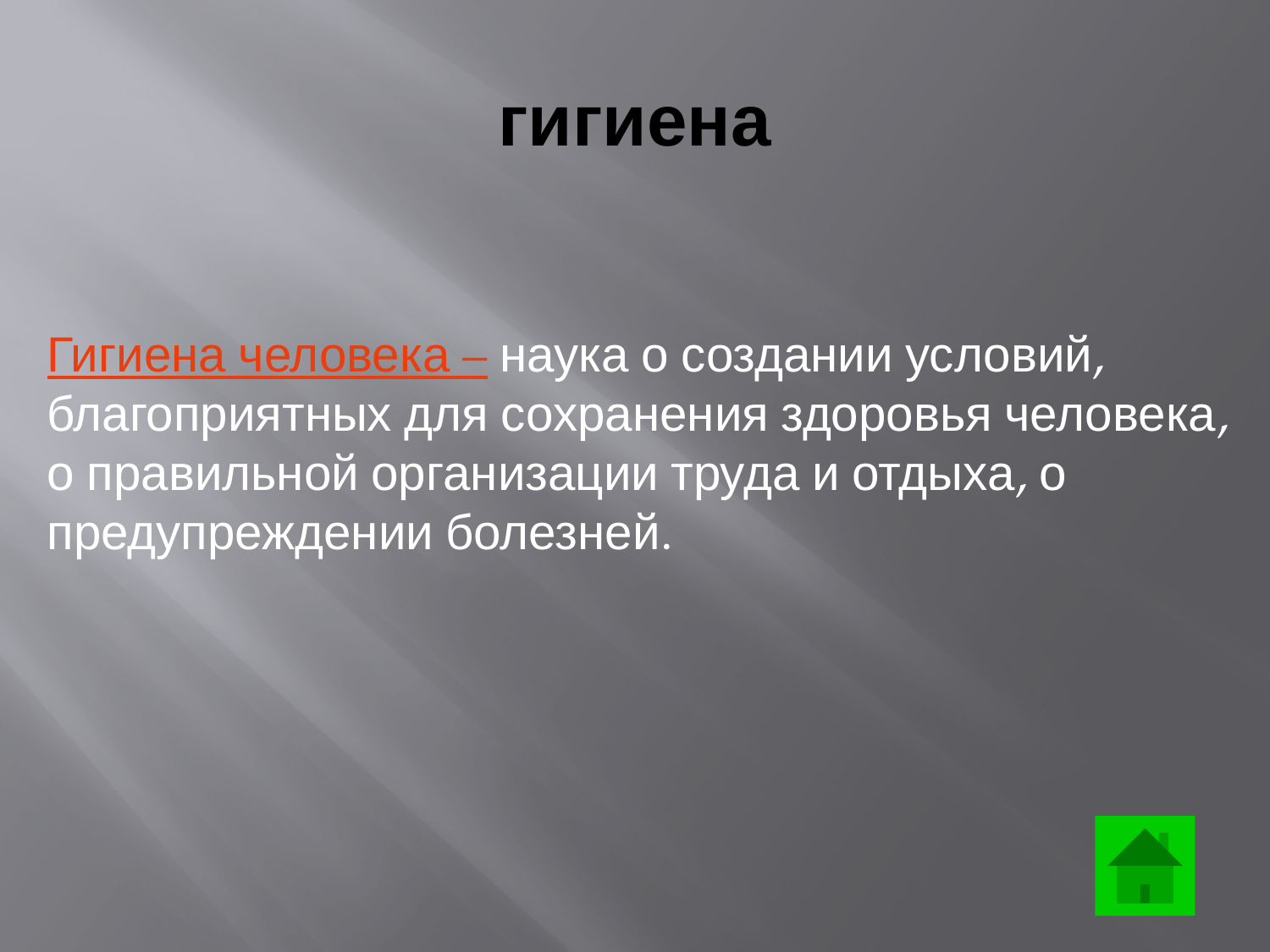

# гигиена
Гигиена человека – наука о создании условий, благоприятных для сохранения здоровья человека, о правильной организации труда и отдыха, о предупреждении болезней.